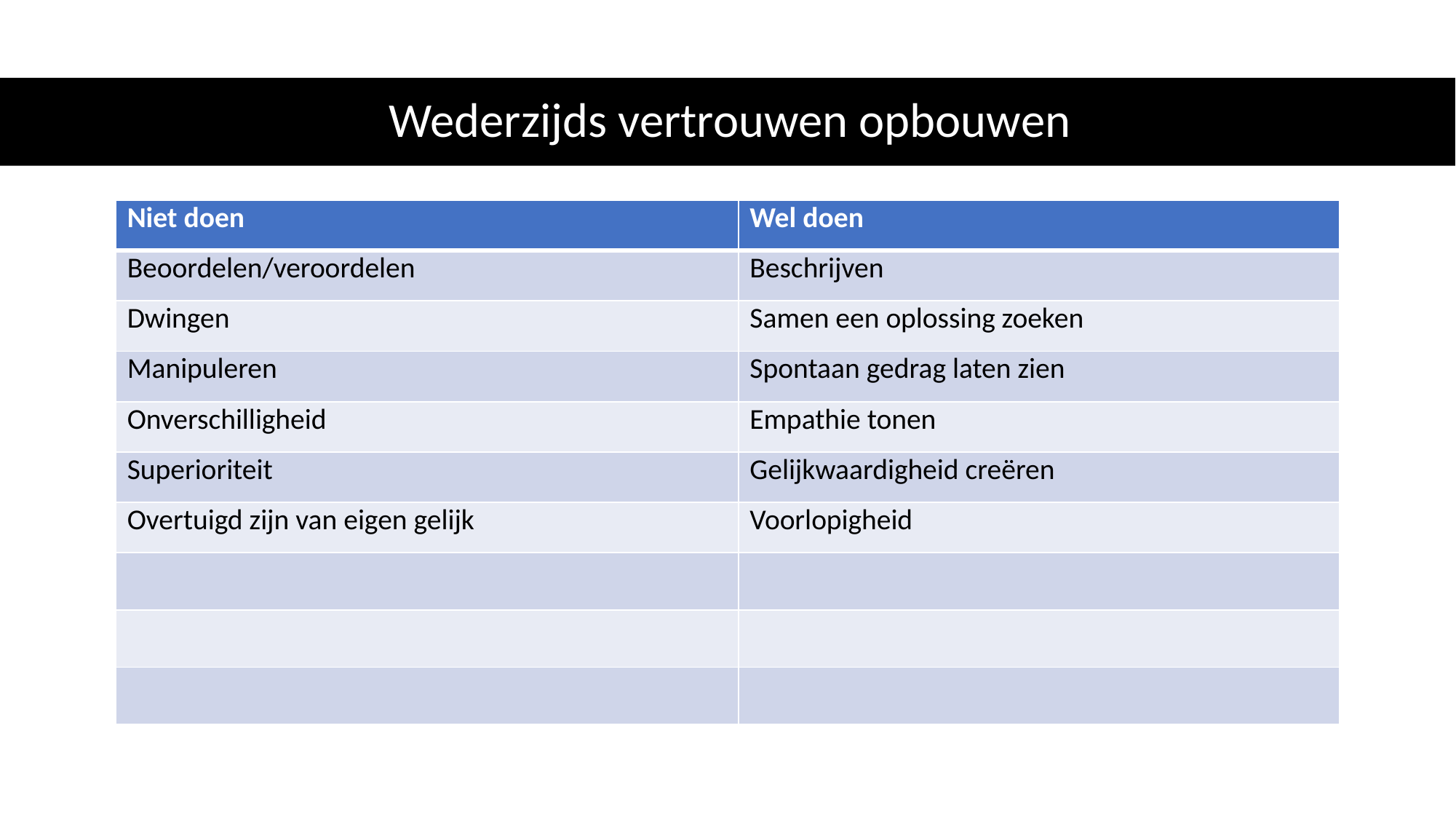

# Wederzijds vertrouwen opbouwen

| Niet doen | Wel doen |
| --- | --- |
| Beoordelen/veroordelen | Beschrijven |
| Dwingen | Samen een oplossing zoeken |
| Manipuleren | Spontaan gedrag laten zien |
| Onverschilligheid | Empathie tonen |
| Superioriteit | Gelijkwaardigheid creëren |
| Overtuigd zijn van eigen gelijk | Voorlopigheid |
|  |  |
|  |  |
|  |  |